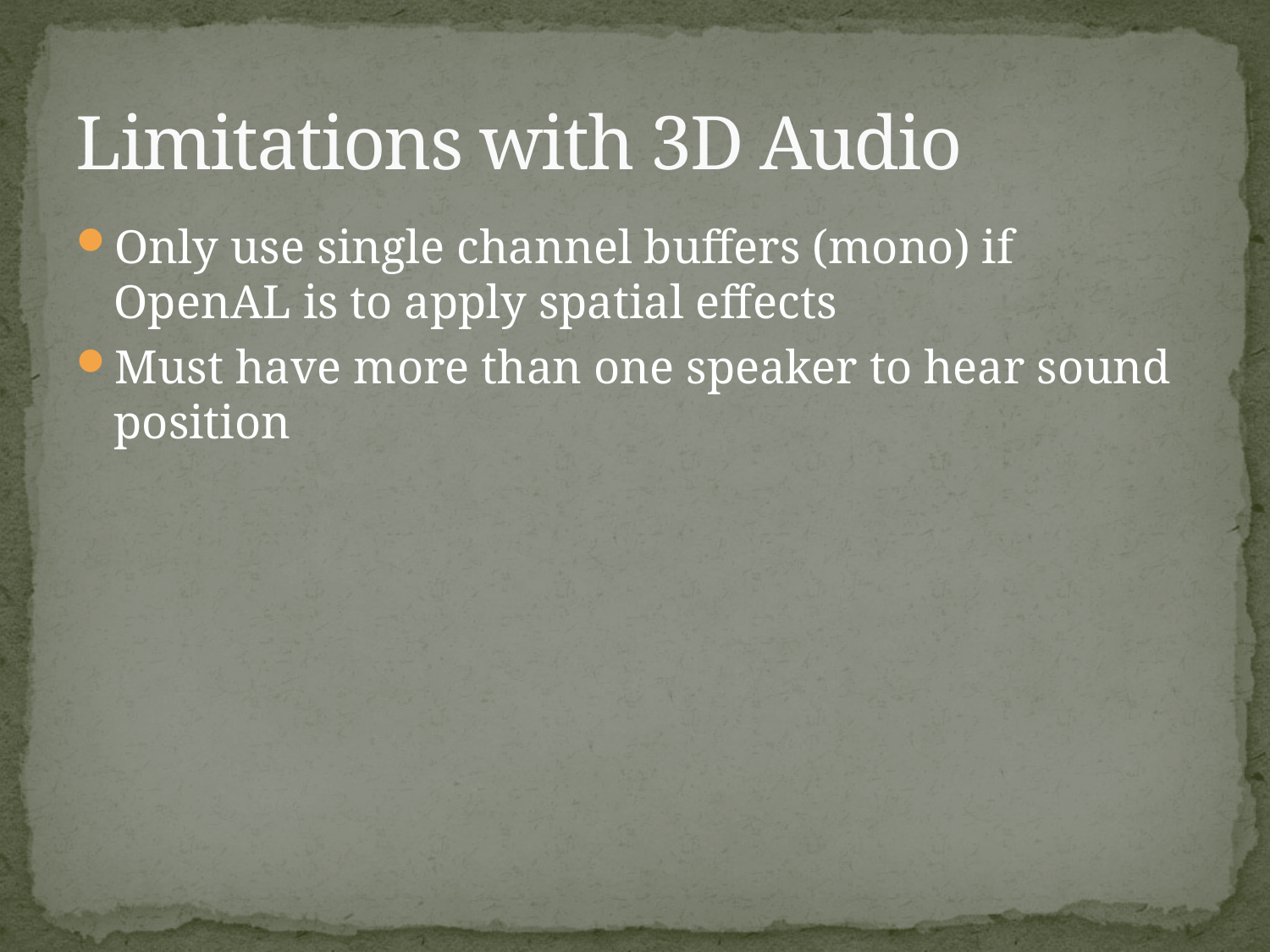

# Limitations with 3D Audio
Only use single channel buffers (mono) if OpenAL is to apply spatial effects
Must have more than one speaker to hear sound position